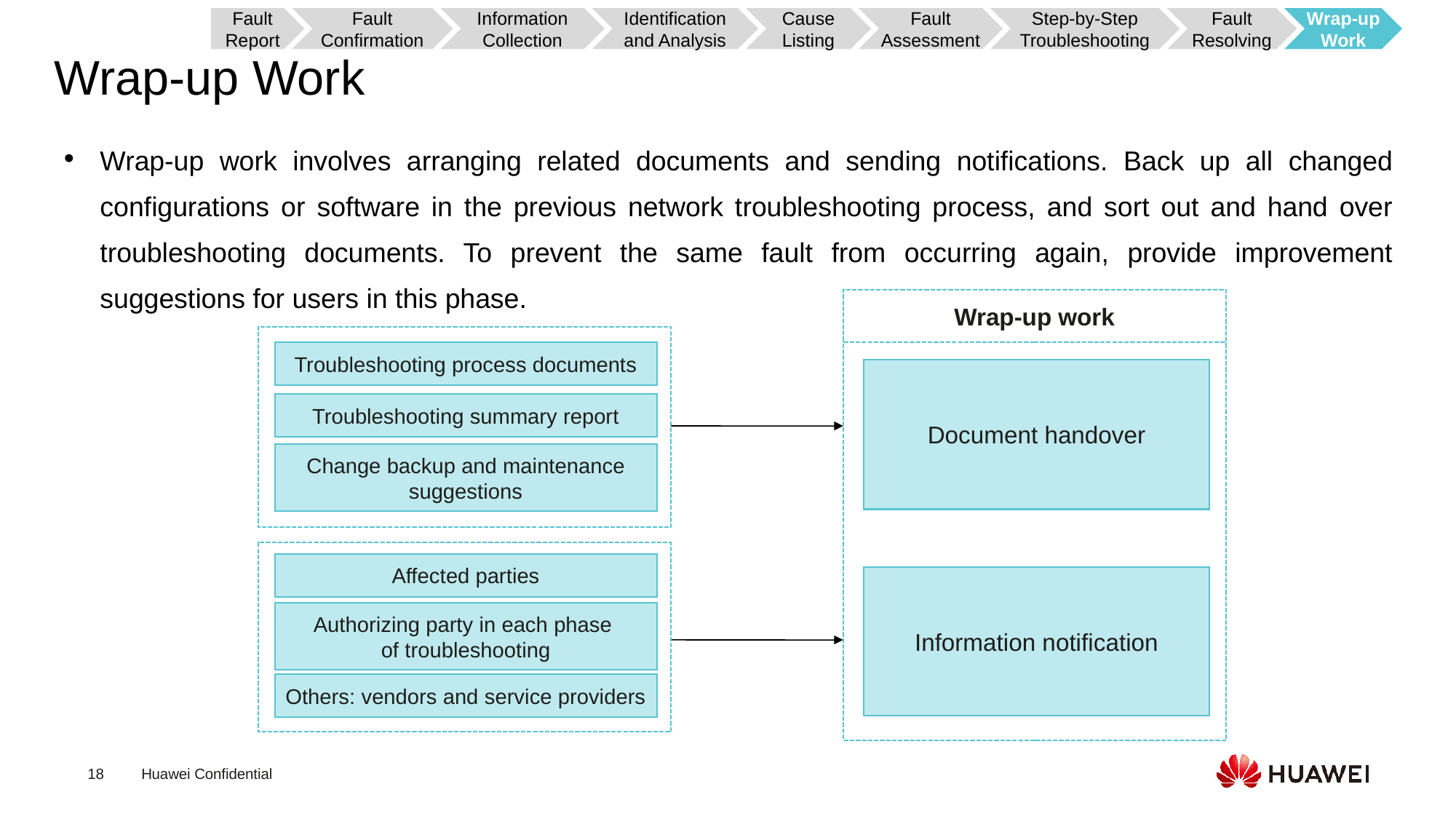

Fault Report
Fault Confirmation
Information Collection
Identification and Analysis
Cause Listing
Fault Assessment
Step-by-Step Troubleshooting
Fault Resolving
Wrap-up Work
# Wrap-up Work
Wrap-up work involves arranging related documents and sending notifications. Back up all changed configurations or software in the previous network troubleshooting process, and sort out and hand over troubleshooting documents. To prevent the same fault from occurring again, provide improvement suggestions for users in this phase.

Wrap-up work

Troubleshooting process documents
Document handover
Troubleshooting summary report

Change backup and maintenance suggestions

Affected parties
Information notification
Authorizing party in each phase
of troubleshooting

Others: vendors and service providers